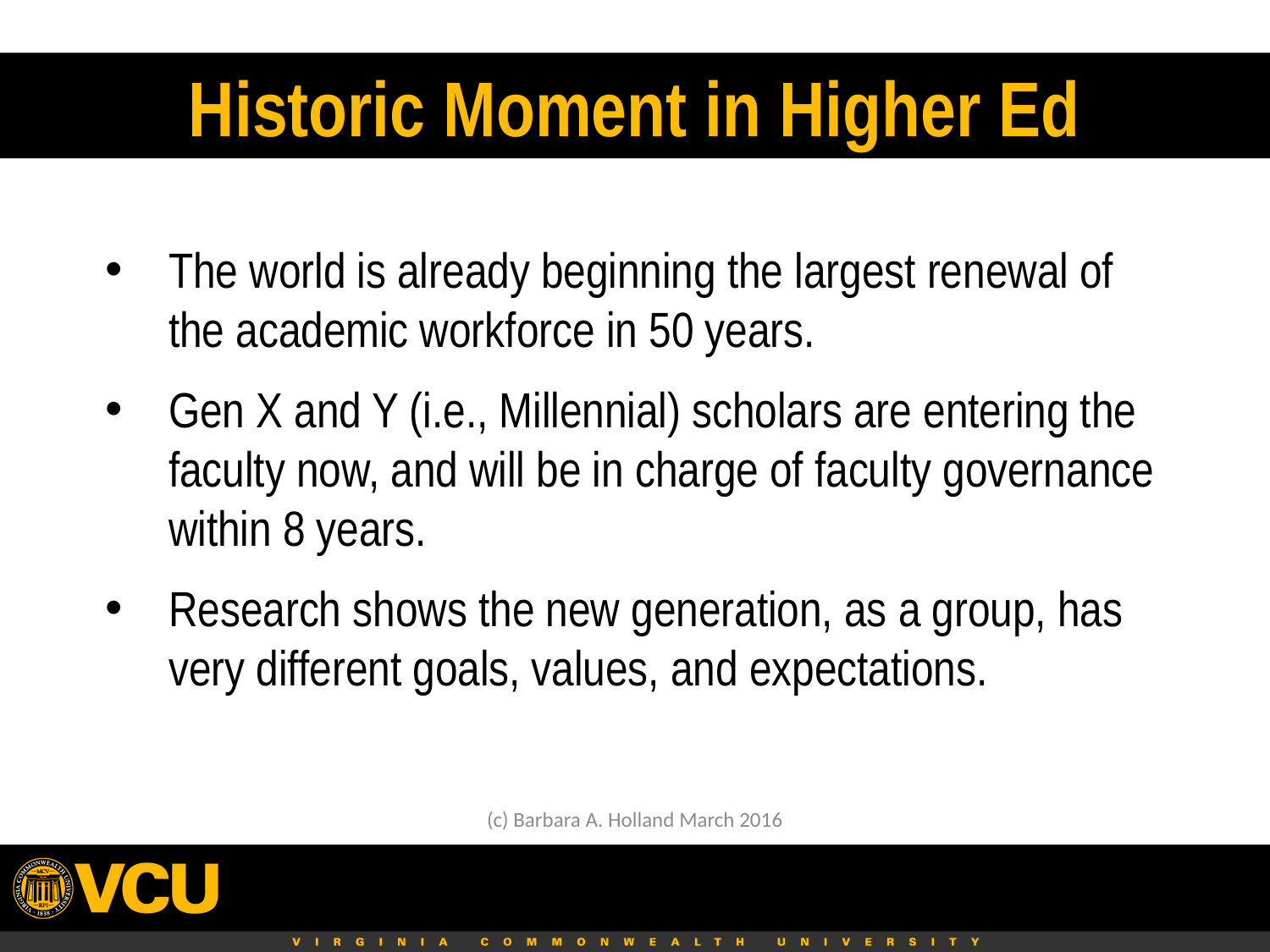

Historic Moment in Higher Ed
The world is already beginning the largest renewal of the academic workforce in 50 years.
Gen X and Y (i.e., Millennial) scholars are entering the faculty now, and will be in charge of faculty governance within 8 years.
Research shows the new generation, as a group, has very different goals, values, and expectations.
(c) Barbara A. Holland March 2016